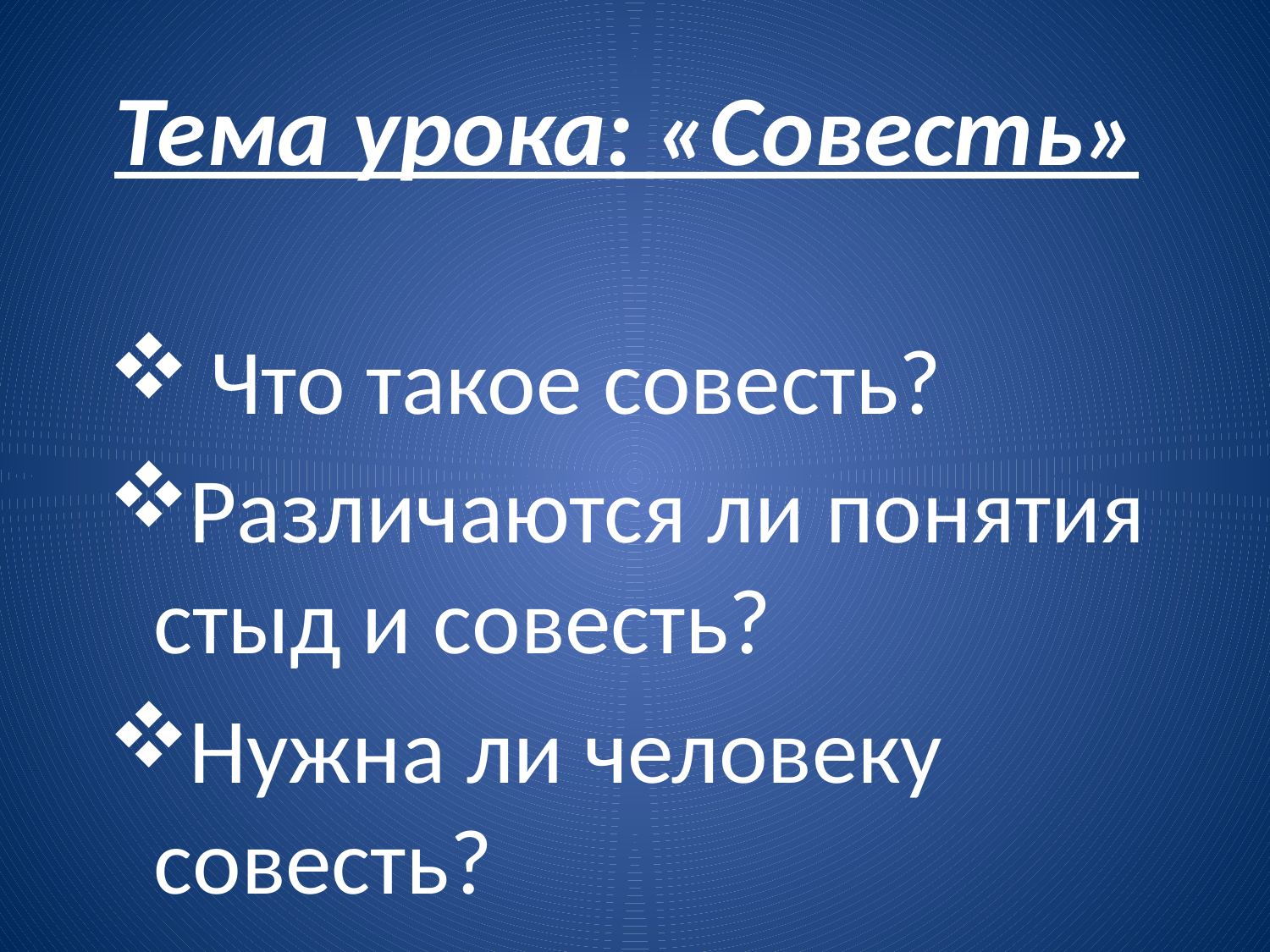

# Тема урока: «Совесть»

 Что такое совесть?
Различаются ли понятия стыд и совесть?
Нужна ли человеку совесть?